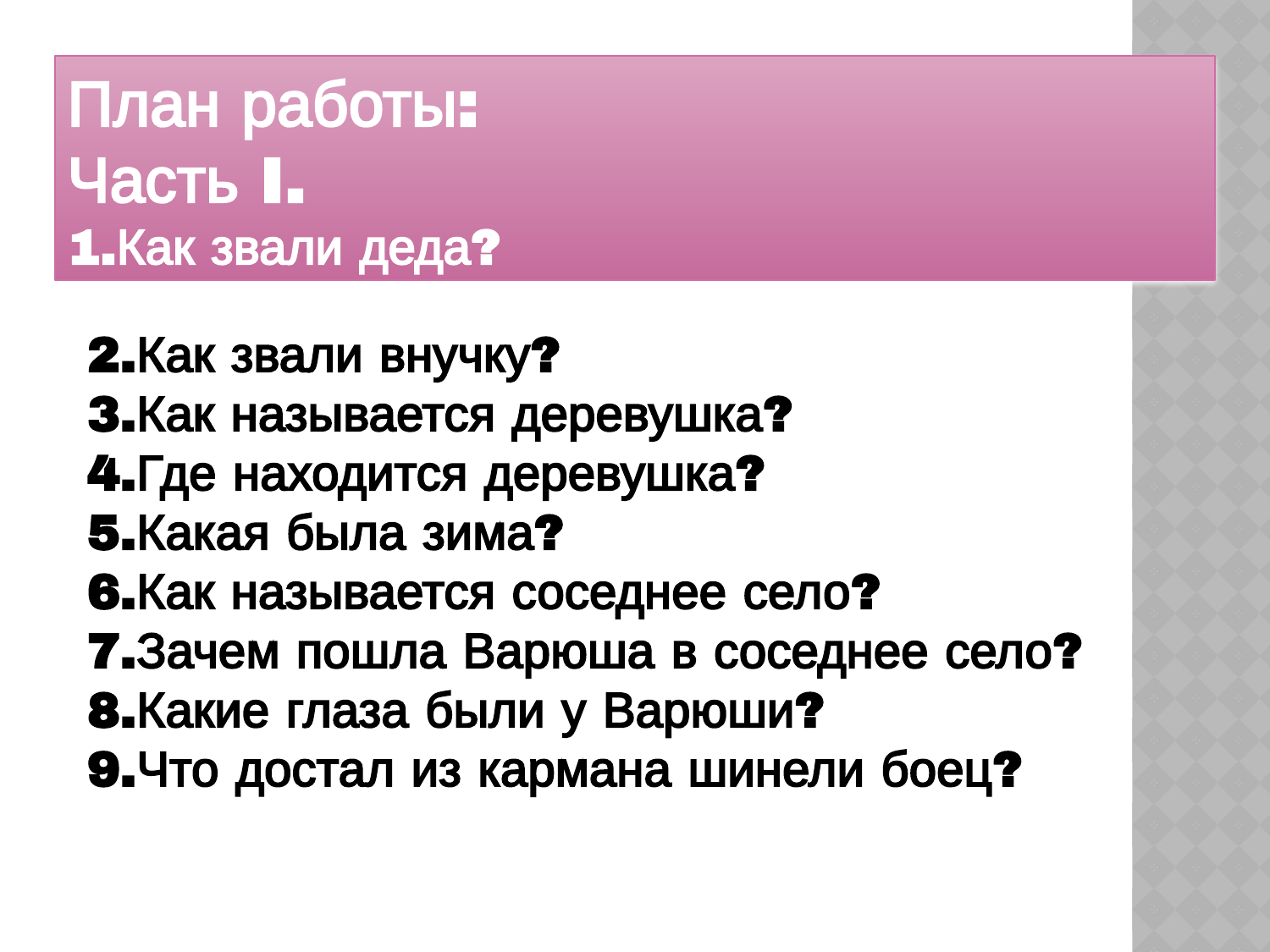

План работы:
Часть I.
1.Как звали деда?
2.Как звали внучку?
3.Как называется деревушка?
4.Где находится деревушка?
5.Какая была зима?
6.Как называется соседнее село?
7.Зачем пошла Варюша в соседнее село?
8.Какие глаза были у Варюши?
9.Что достал из кармана шинели боец?